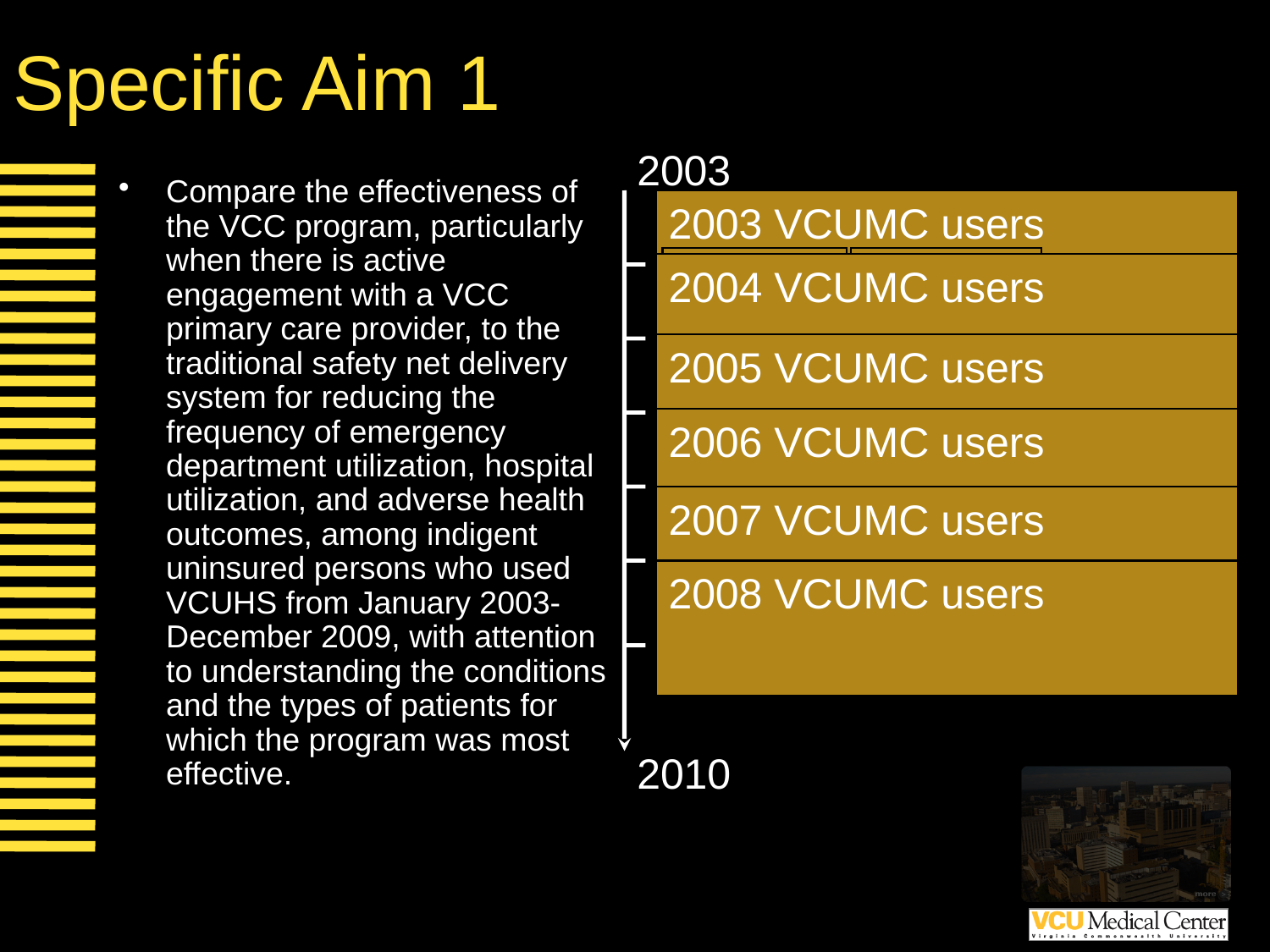

# Specific Aim 1
2003

2003 VCUMC users

 VCCpre
Tradit’lpre
2004 VCUMC users

 VCCpost
Tradit’lpost
 VCCengaged
2005 VCUMC users

2006 VCUMC users

2007 VCUMC users

2008 VCUMC users

2010
Compare the effectiveness of the VCC program, particularly when there is active engagement with a VCC primary care provider, to the traditional safety net delivery system for reducing the frequency of emergency department utilization, hospital utilization, and adverse health outcomes, among indigent uninsured persons who used VCUHS from January 2003-December 2009, with attention to understanding the conditions and the types of patients for which the program was most effective.